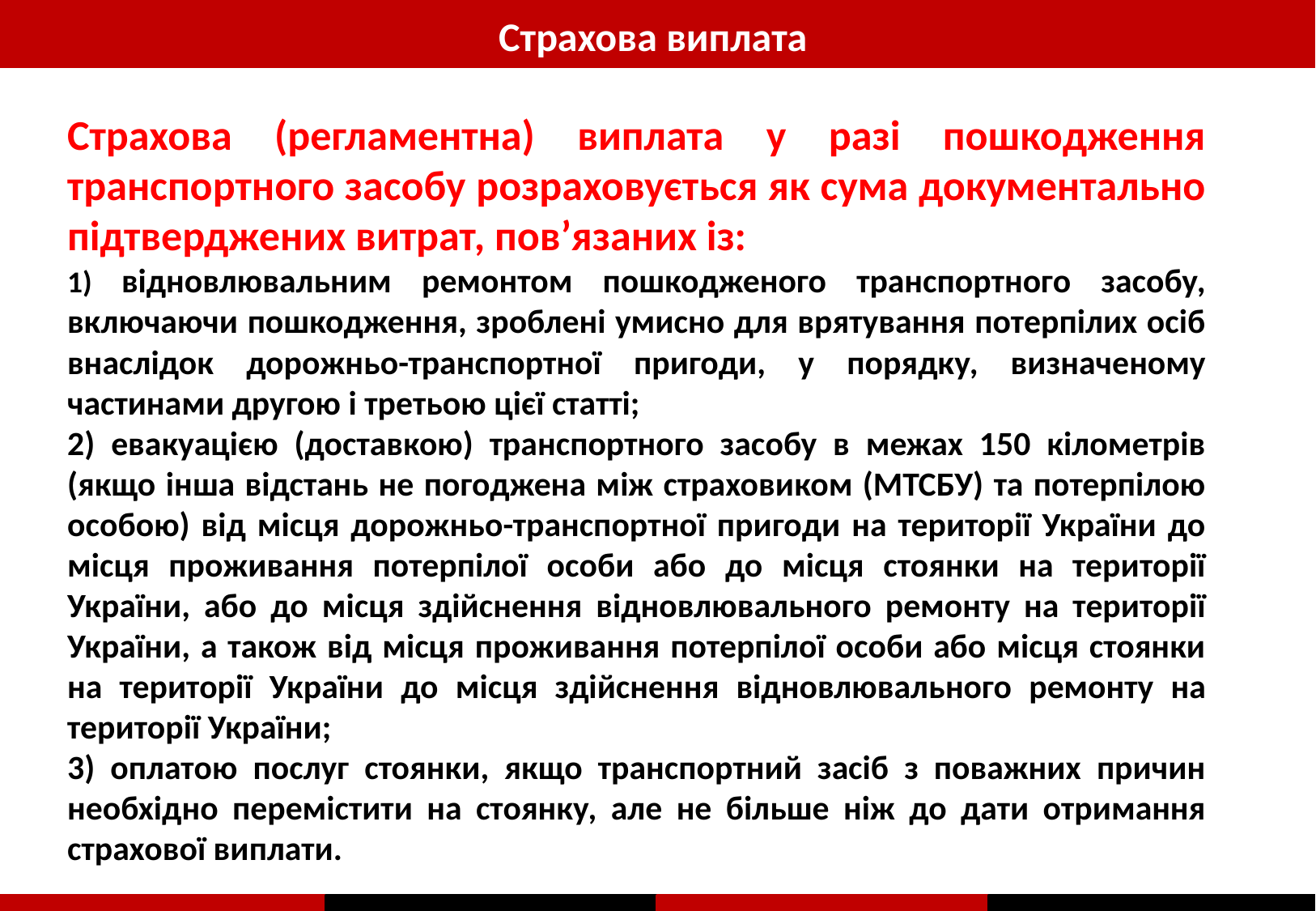

Страхова виплата
Страхова (регламентна) виплата у разі пошкодження транспортного засобу розраховується як сума документально підтверджених витрат, пов’язаних із:
1) відновлювальним ремонтом пошкодженого транспортного засобу, включаючи пошкодження, зроблені умисно для врятування потерпілих осіб внаслідок дорожньо-транспортної пригоди, у порядку, визначеному частинами другою і третьою цієї статті;
2) евакуацією (доставкою) транспортного засобу в межах 150 кілометрів (якщо інша відстань не погоджена між страховиком (МТСБУ) та потерпілою особою) від місця дорожньо-транспортної пригоди на території України до місця проживання потерпілої особи або до місця стоянки на території України, або до місця здійснення відновлювального ремонту на території України, а також від місця проживання потерпілої особи або місця стоянки на території України до місця здійснення відновлювального ремонту на території України;
3) оплатою послуг стоянки, якщо транспортний засіб з поважних причин необхідно перемістити на стоянку, але не більше ніж до дати отримання страхової виплати.